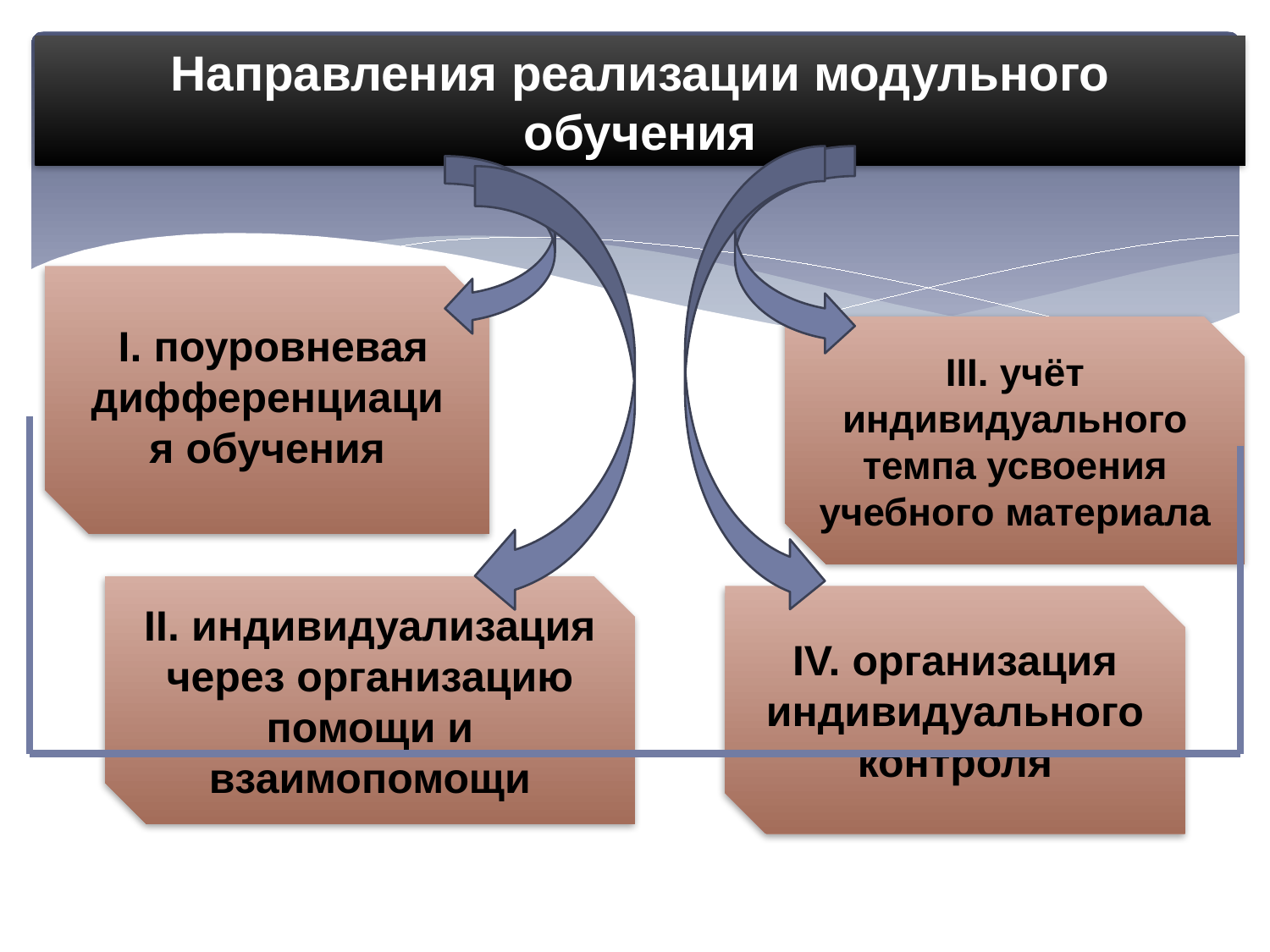

# Направления реализации модульного обучения

 I. поуровневая дифференциация обучения

III. учёт индивидуального темпа усвоения учебного материала
II. индивидуализация через организацию помощи и взаимопомощи
IV. организация индивидуального контроля